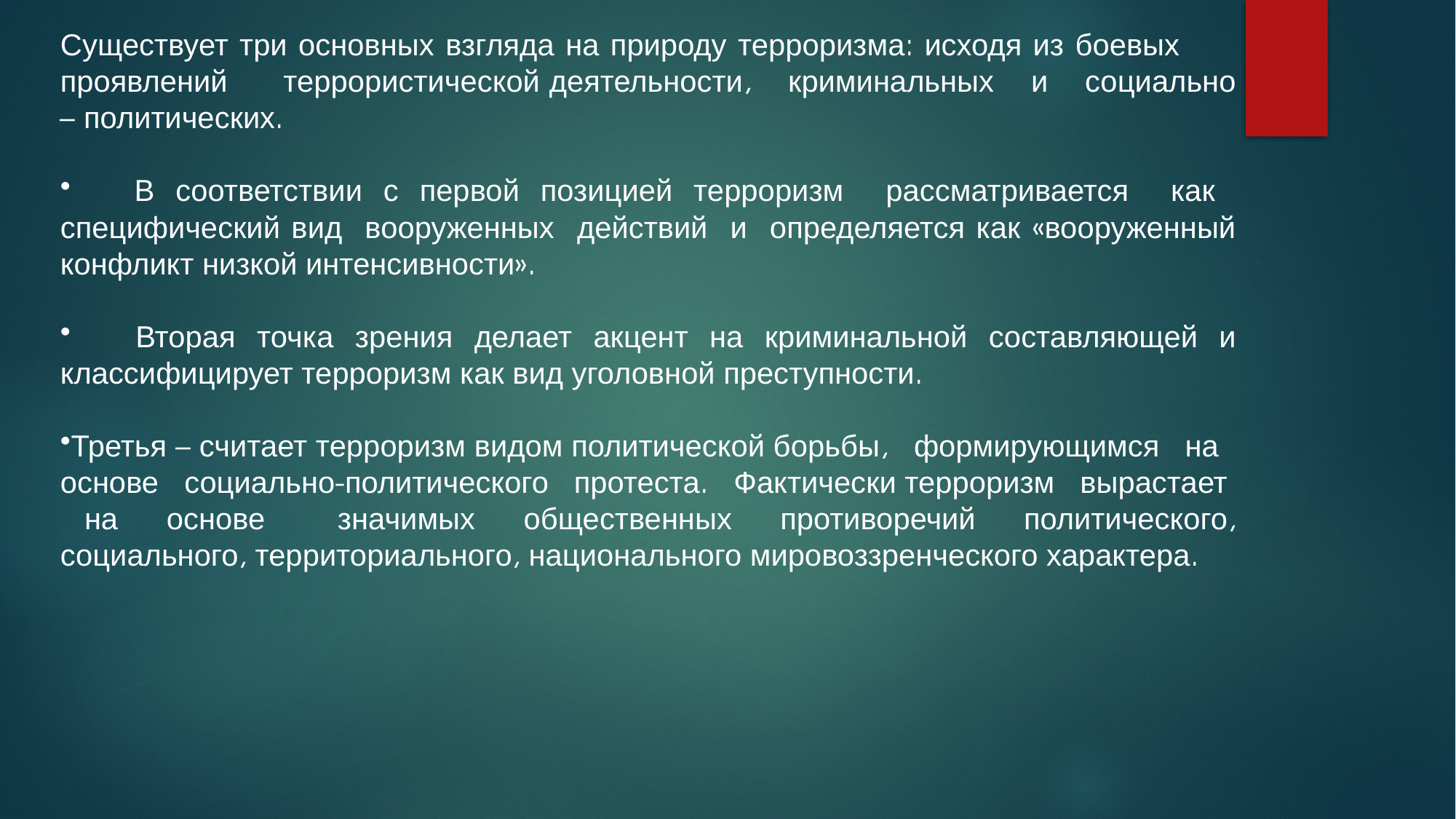

Существует три основных взгляда на природу терроризма: исходя из боевых      проявлений      террористической деятельности,    криминальных    и    социально – политических.

   В соответствии с первой позицией терроризм  рассматривается  как  специфический вид  вооруженных  действий  и  определяется как «вооруженный конфликт низкой интенсивности».

   Вторая точка зрения делает акцент на криминальной составляющей и классифицирует терроризм как вид уголовной преступности.

Третья – считает терроризм видом политической борьбы,   формирующимся   на   основе   социально-политического   протеста.   Фактически терроризм   вырастает   на  основе   значимых  общественных  противоречий  политического, социального, территориального, национального мировоззренческого характера.